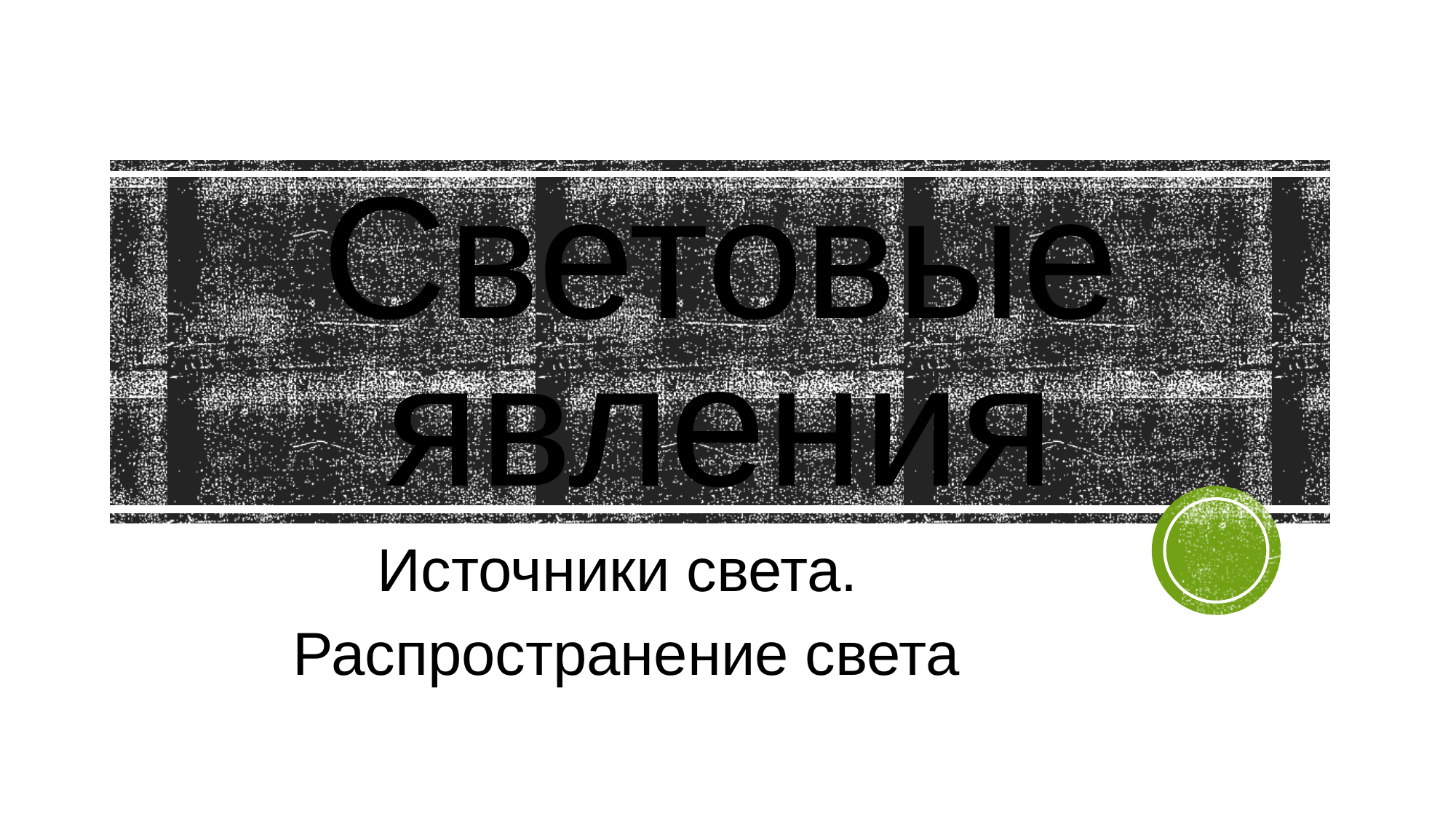

# Световые явления
Источники света.
Распространение света